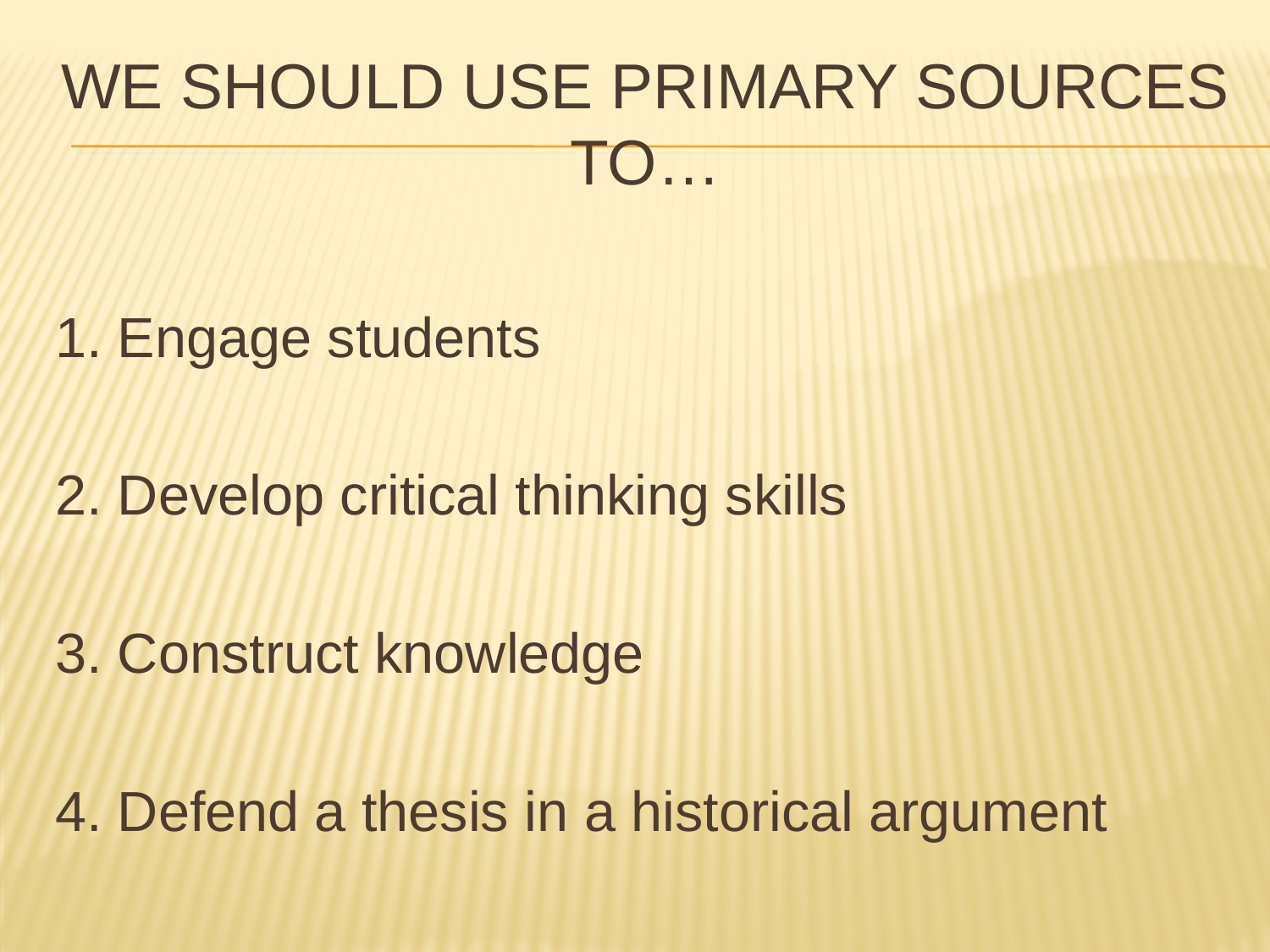

# We Should Use Primary Sources to…

1. Engage students

2. Develop critical thinking skills

3. Construct knowledge

4. Defend a thesis in a historical argument